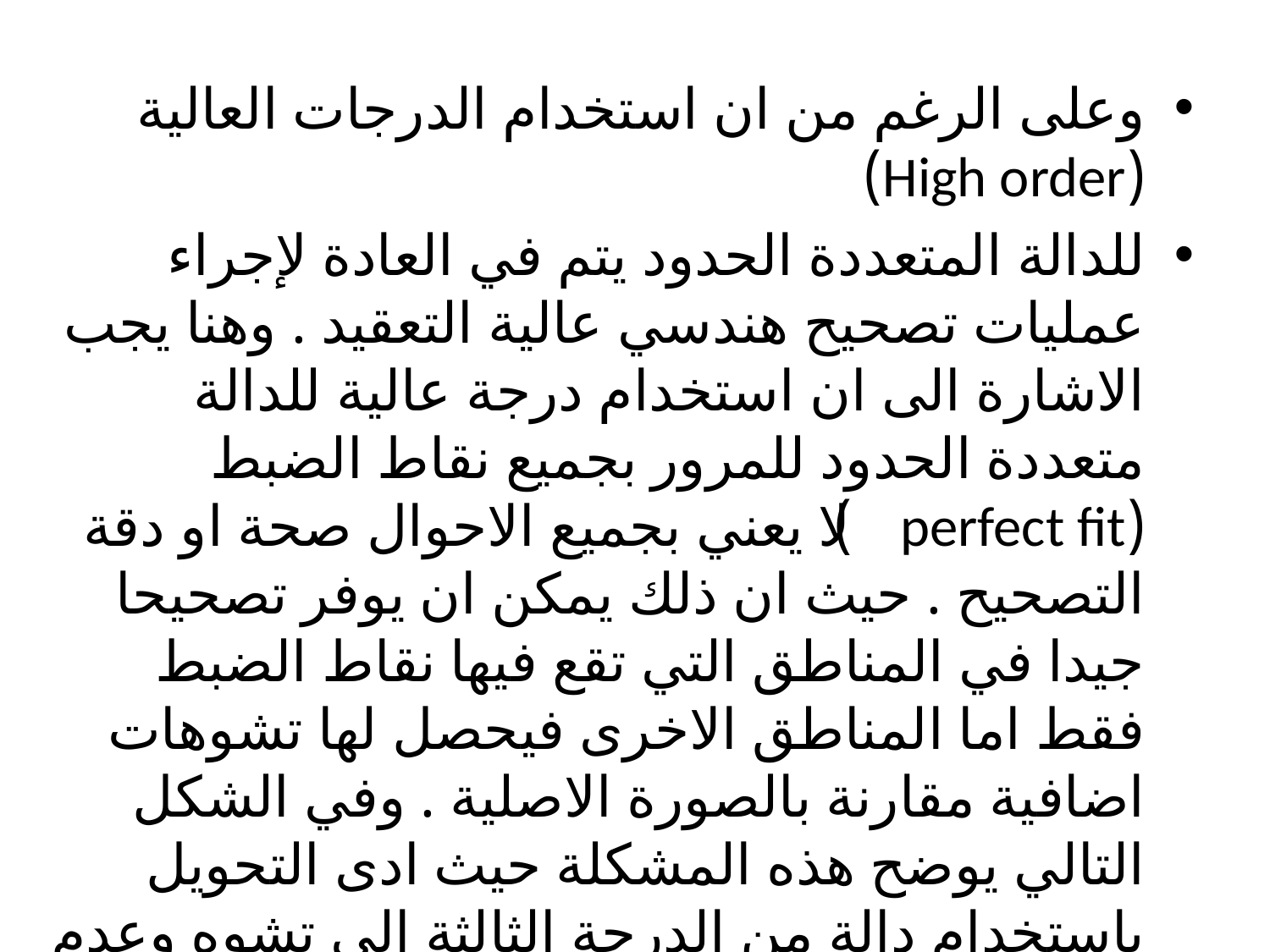

وعلى الرغم من ان استخدام الدرجات العالية (High order)
للدالة المتعددة الحدود يتم في العادة لإجراء عمليات تصحيح هندسي عالية التعقيد . وهنا يجب الاشارة الى ان استخدام درجة عالية للدالة متعددة الحدود للمرور بجميع نقاط الضبط (perfect fit ) لا يعني بجميع الاحوال صحة او دقة التصحيح . حيث ان ذلك يمكن ان يوفر تصحيحا جيدا في المناطق التي تقع فيها نقاط الضبط فقط اما المناطق الاخرى فيحصل لها تشوهات اضافية مقارنة بالصورة الاصلية . وفي الشكل التالي يوضح هذه المشكلة حيث ادى التحويل باستخدام دالة من الدرجة الثالثة الى تشوه وعدم اتساق في معلومات الصورة.